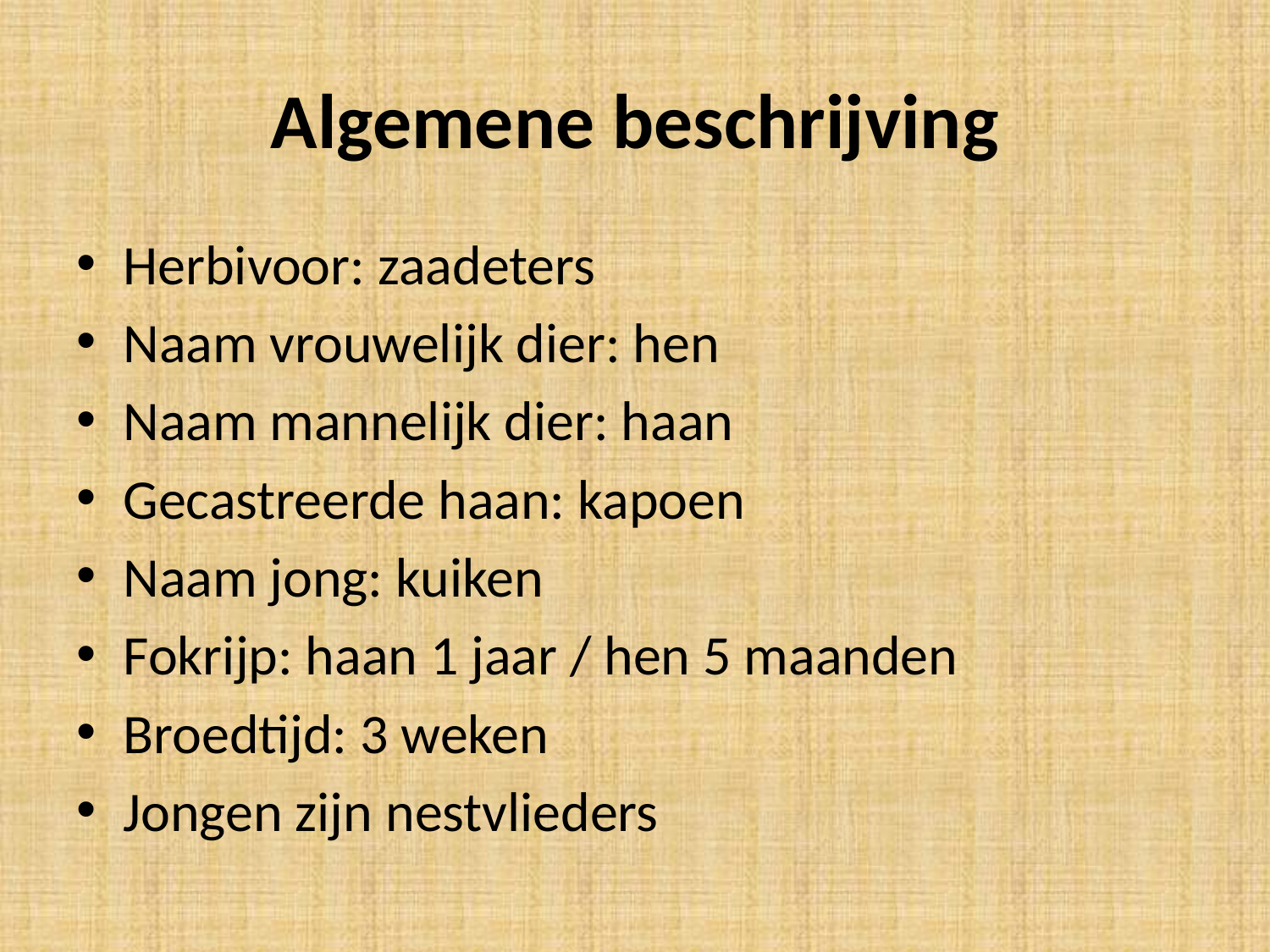

# Algemene beschrijving
Herbivoor: zaadeters
Naam vrouwelijk dier: hen
Naam mannelijk dier: haan
Gecastreerde haan: kapoen
Naam jong: kuiken
Fokrijp: haan 1 jaar / hen 5 maanden
Broedtijd: 3 weken
Jongen zijn nestvlieders